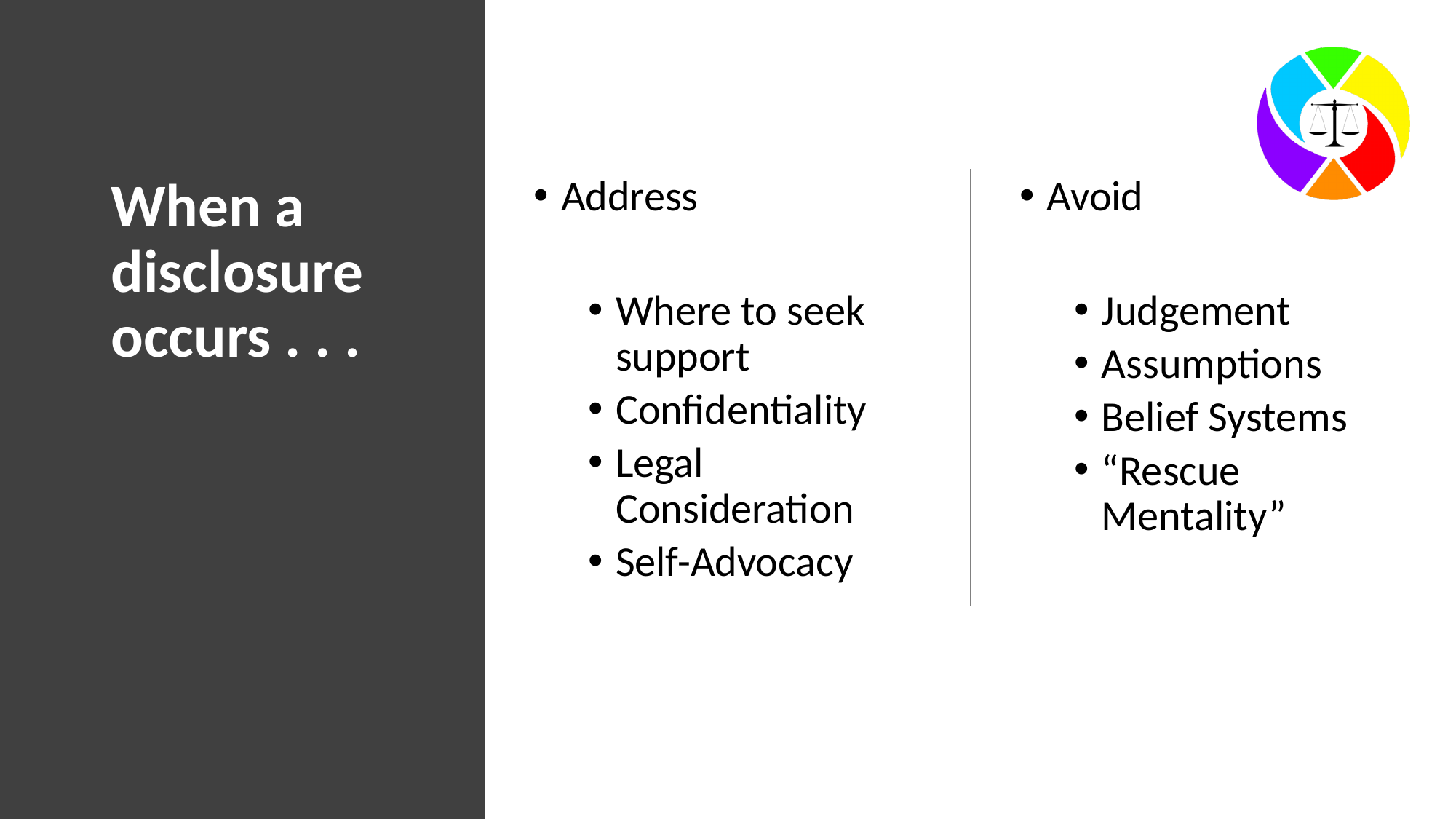

# When a disclosure occurs . . .
Address

Where to seek support
Confidentiality
Legal Consideration
Self-Advocacy
Avoid

Judgement
Assumptions
Belief Systems
“Rescue Mentality”